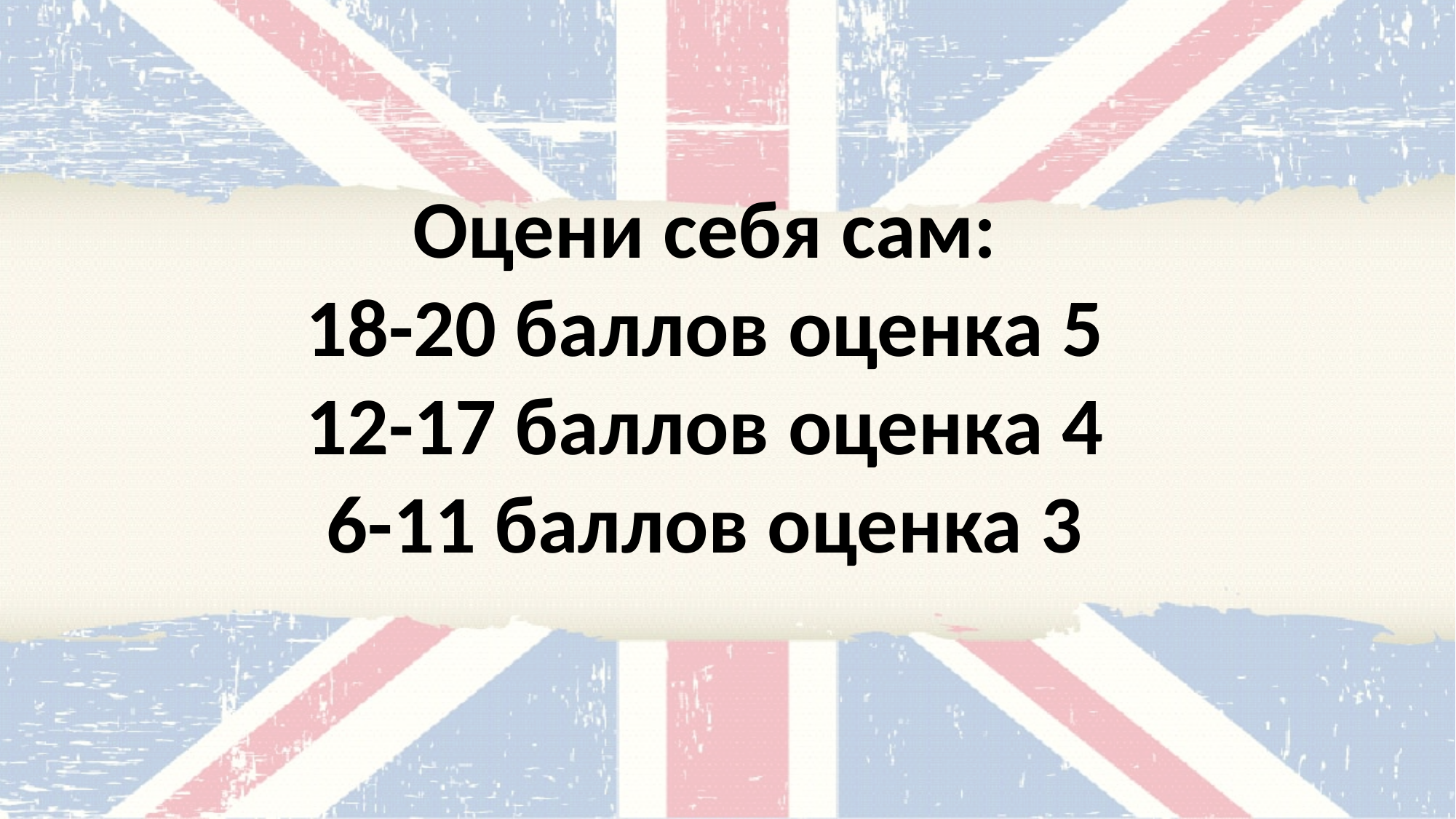

Оцени себя сам:
18-20 баллов оценка 5
12-17 баллов оценка 4
6-11 баллов оценка 3